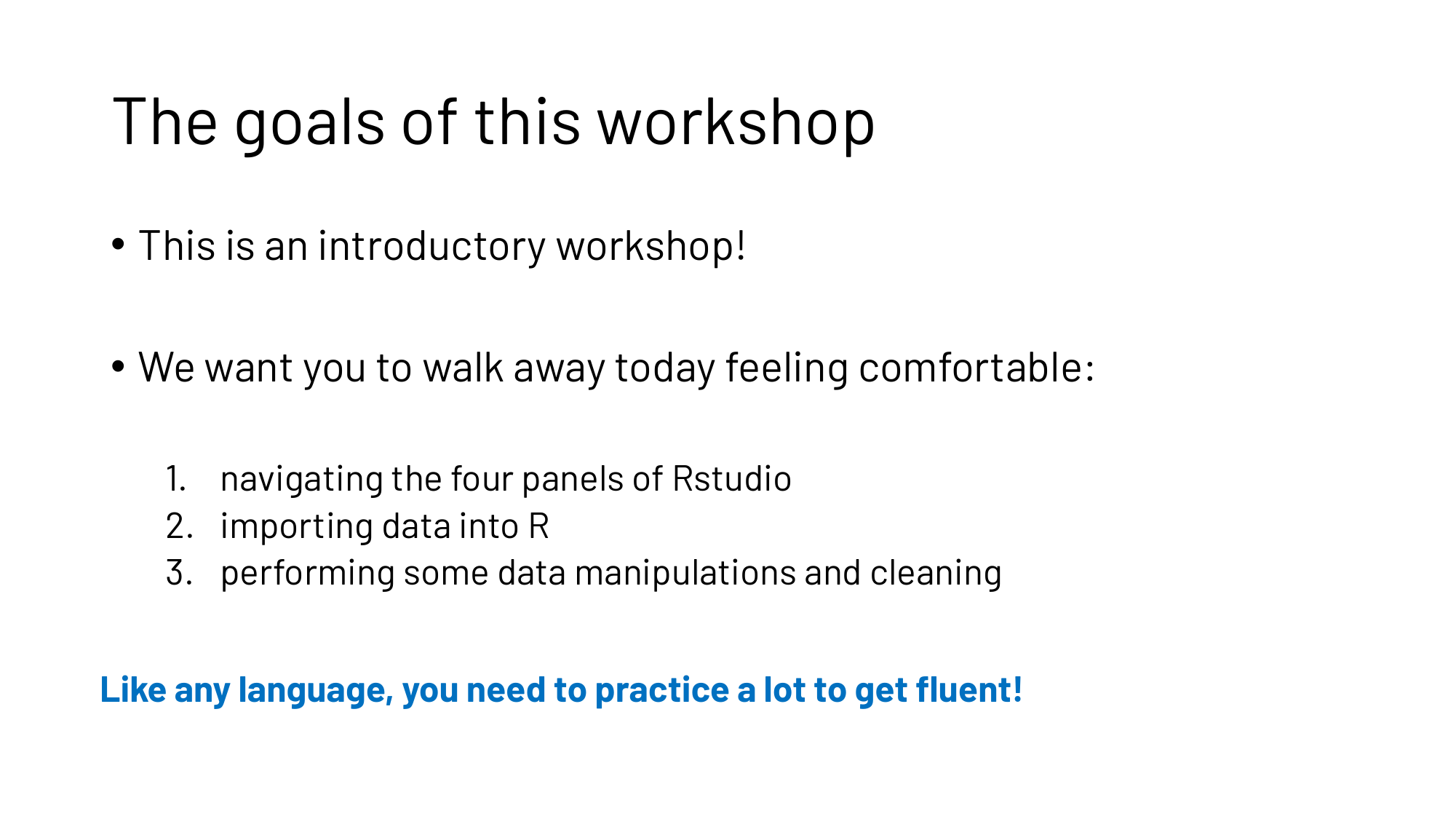

# The goals of this workshop
This is an introductory workshop!

We want you to walk away today feeling comfortable:

navigating the four panels of Rstudio
importing data into R
performing some data manipulations and cleaning
Like any language, you need to practice a lot to get fluent!